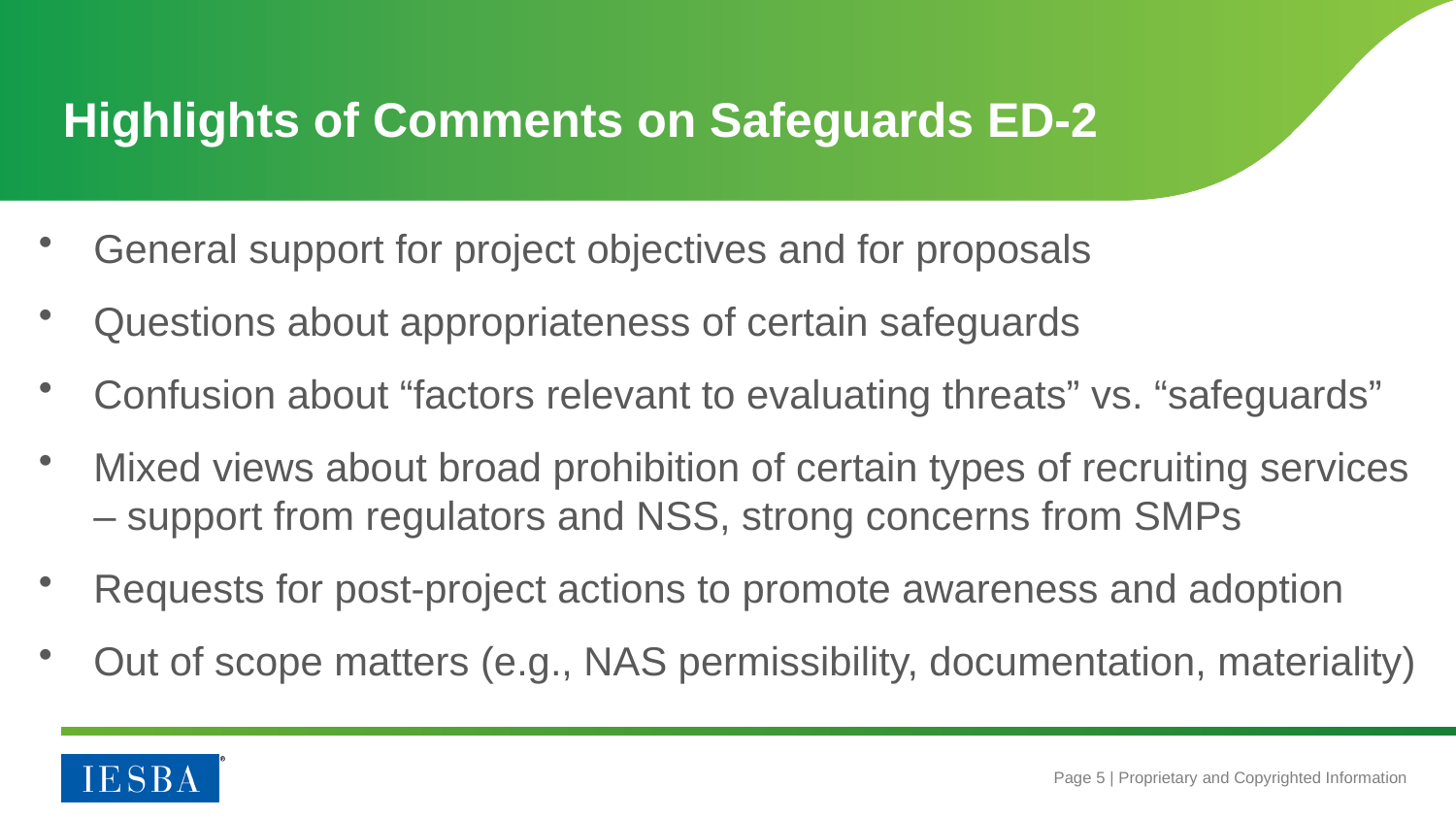

Highlights of Comments on Safeguards ED-2
General support for project objectives and for proposals
Questions about appropriateness of certain safeguards
Confusion about “factors relevant to evaluating threats” vs. “safeguards”
Mixed views about broad prohibition of certain types of recruiting services – support from regulators and NSS, strong concerns from SMPs
Requests for post-project actions to promote awareness and adoption
Out of scope matters (e.g., NAS permissibility, documentation, materiality)